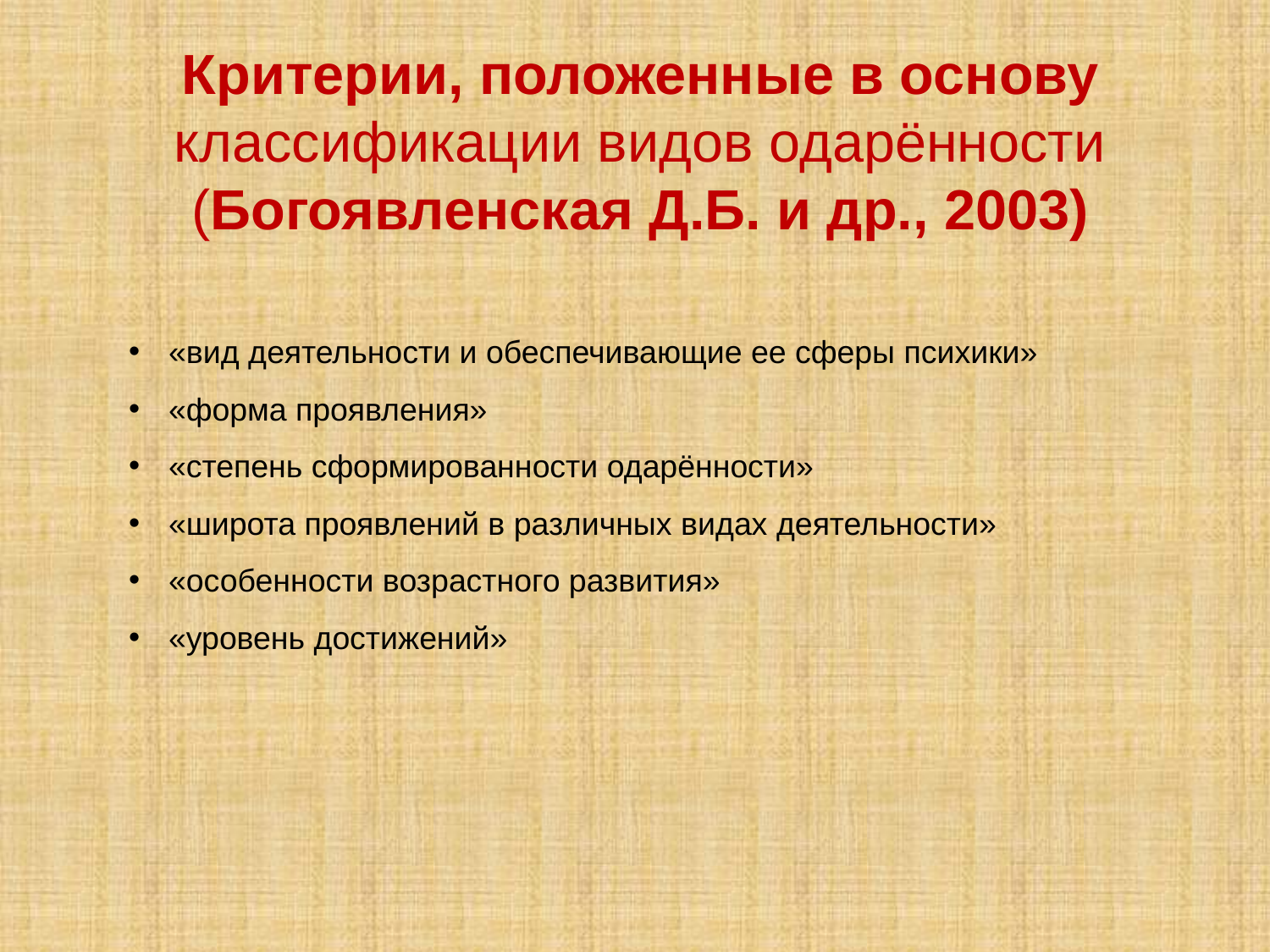

Критерии, положенные в основу классификации видов одарённости
(Богоявленская Д.Б. и др., 2003)
«вид деятельности и обеспечивающие ее сферы психики»
«форма проявления»
«степень сформированности одарённости»
«широта проявлений в различных видах деятельности»
«особенности возрастного развития»
«уровень достижений»